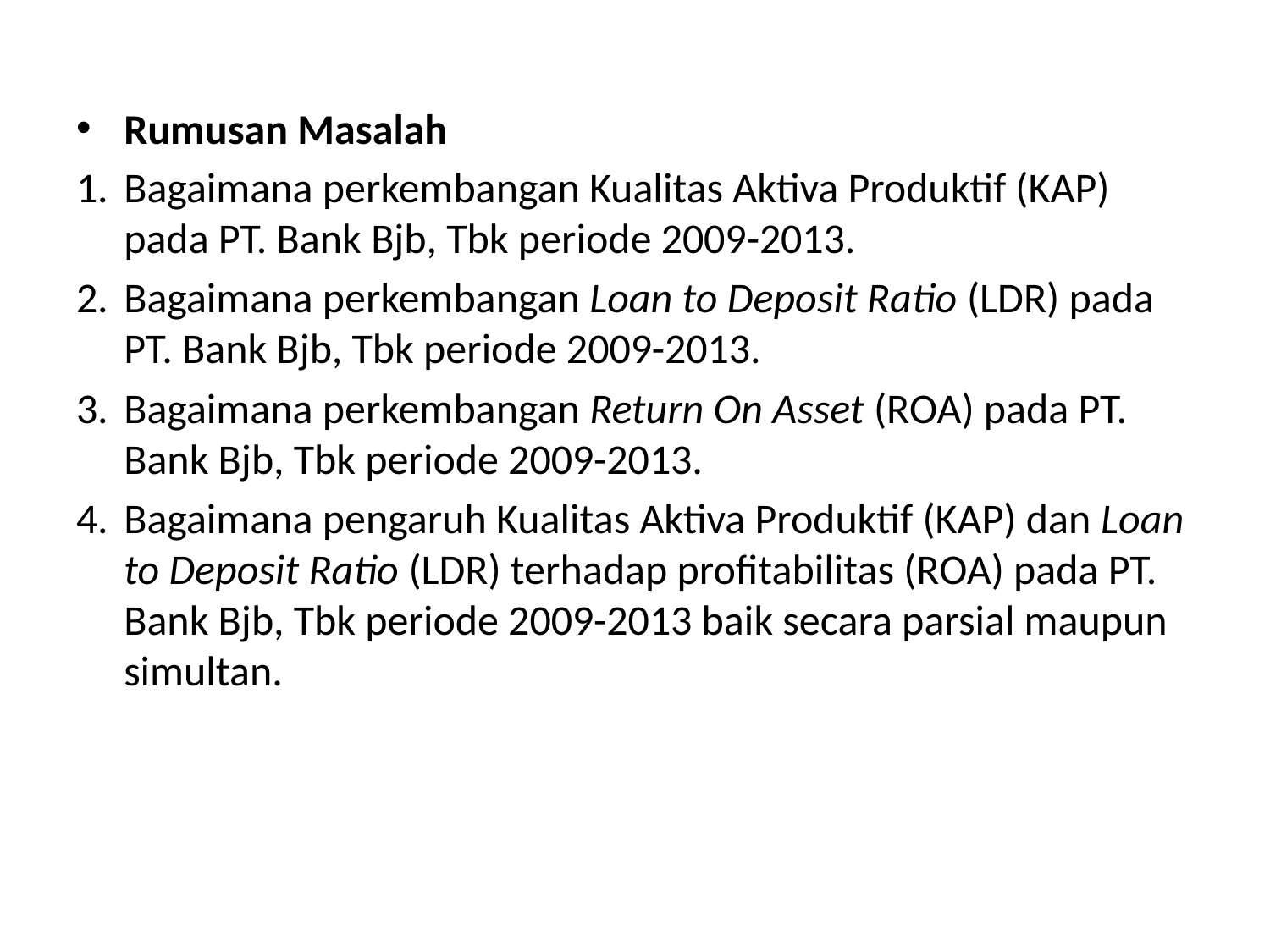

Rumusan Masalah
1.	Bagaimana perkembangan Kualitas Aktiva Produktif (KAP) pada PT. Bank Bjb, Tbk periode 2009-2013.
2.	Bagaimana perkembangan Loan to Deposit Ratio (LDR) pada PT. Bank Bjb, Tbk periode 2009-2013.
3.	Bagaimana perkembangan Return On Asset (ROA) pada PT. Bank Bjb, Tbk periode 2009-2013.
4.	Bagaimana pengaruh Kualitas Aktiva Produktif (KAP) dan Loan to Deposit Ratio (LDR) terhadap profitabilitas (ROA) pada PT. Bank Bjb, Tbk periode 2009-2013 baik secara parsial maupun simultan.